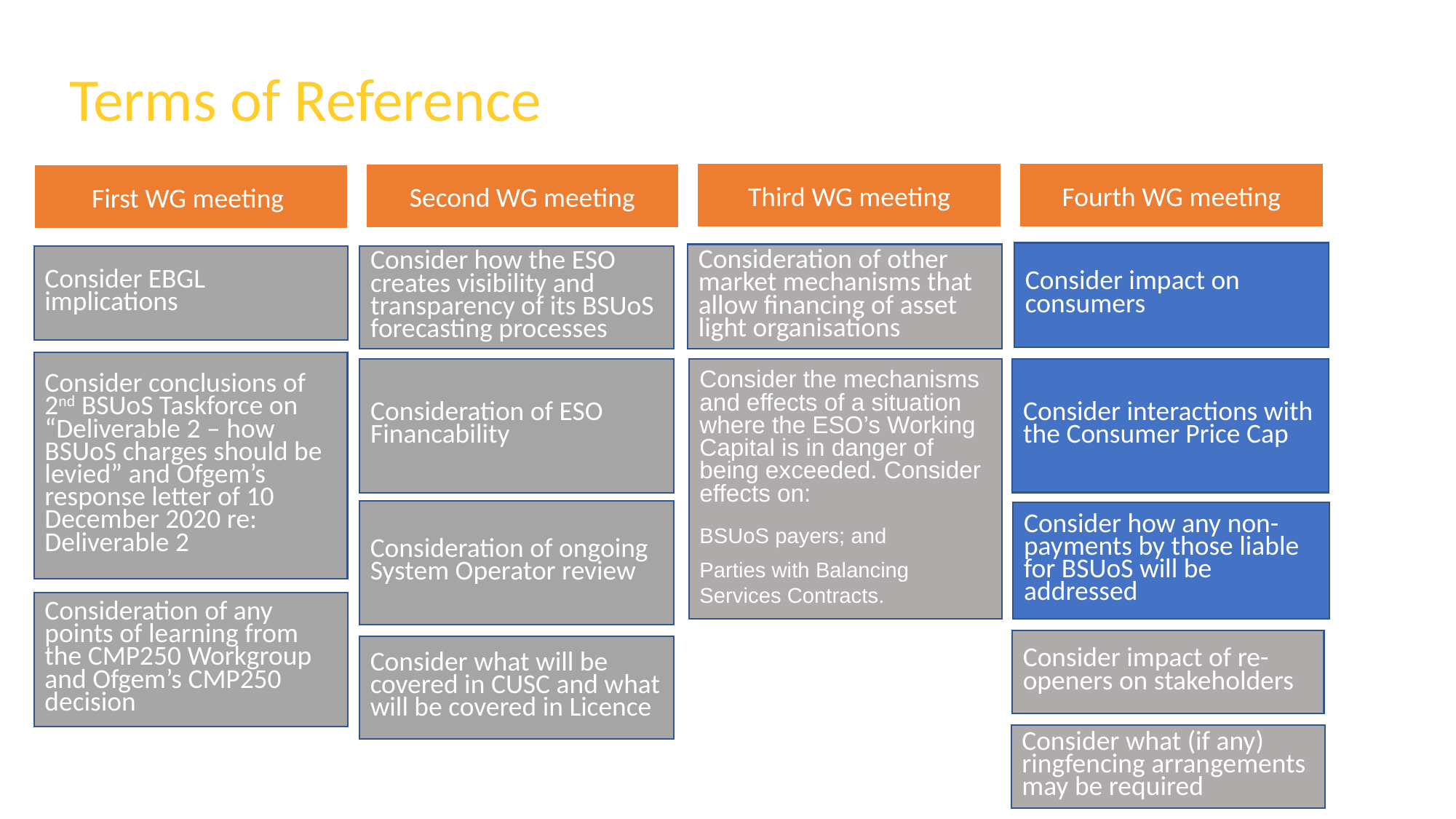

# Terms of Reference
Third WG meeting
Fourth WG meeting
Second WG meeting
First WG meeting
Consider impact on consumers
Consideration of other market mechanisms that allow financing of asset light organisations
Consider EBGL implications
Consider how the ESO creates visibility and transparency of its BSUoS forecasting processes
Consider conclusions of 2nd BSUoS Taskforce on “Deliverable 2 – how BSUoS charges should be levied” and Ofgem’s response letter of 10 December 2020 re: Deliverable 2
Consider the mechanisms and effects of a situation where the ESO’s Working Capital is in danger of being exceeded. Consider effects on:
BSUoS payers; and
Parties with Balancing Services Contracts.
Consider interactions with the Consumer Price Cap
Consideration of ESO Financability
Consideration of ongoing System Operator review
Consider how any non-payments by those liable for BSUoS will be addressed
Consideration of any points of learning from the CMP250 Workgroup and Ofgem’s CMP250 decision
Consider impact of re-openers on stakeholders
Consider what will be covered in CUSC and what will be covered in Licence
Consider what (if any) ringfencing arrangements may be required